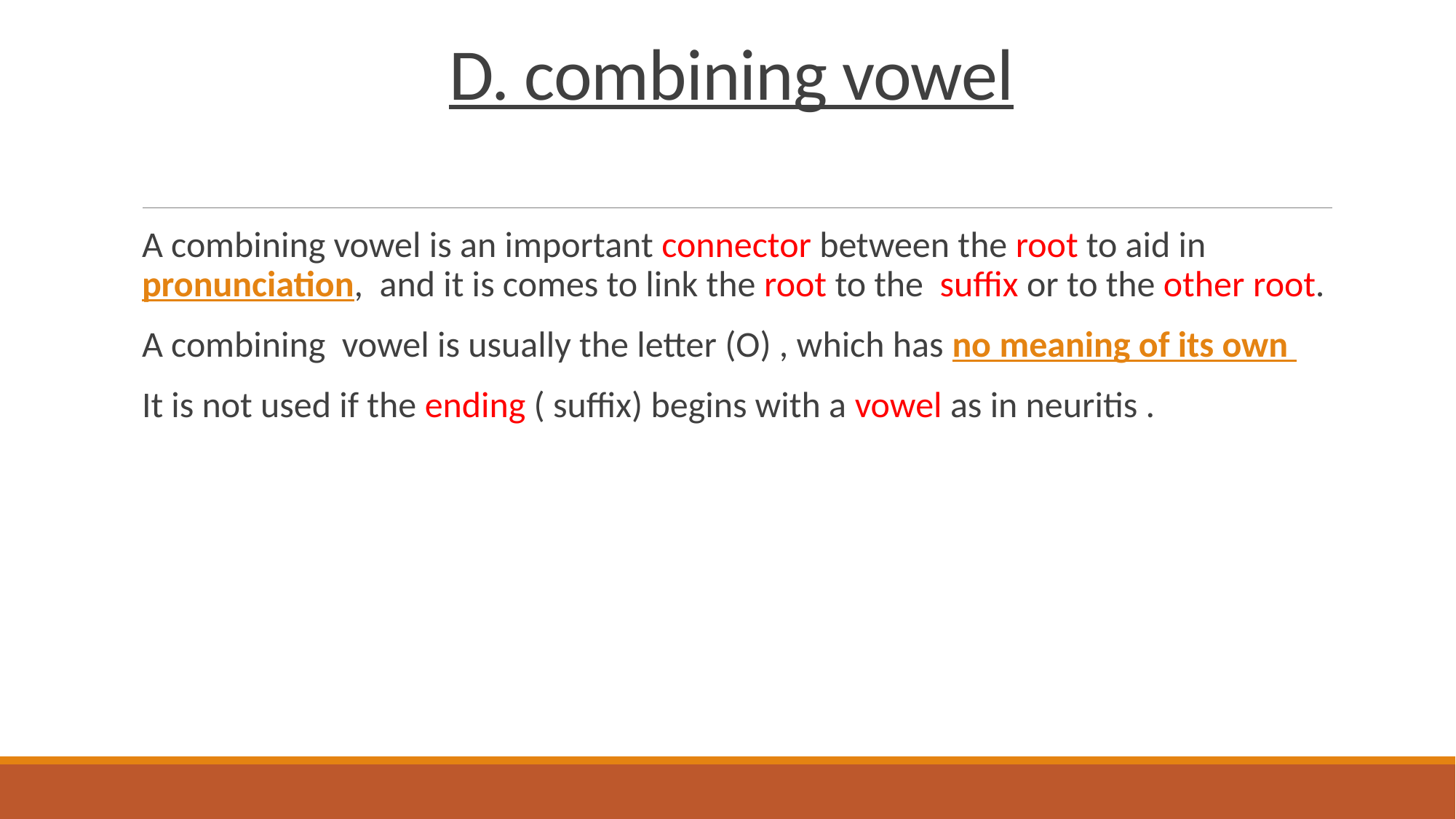

# D. combining vowel
A combining vowel is an important connector between the root to aid in pronunciation,  and it is comes to link the root to the  suffix or to the other root.
A combining  vowel is usually the letter (O) , which has no meaning of its own
It is not used if the ending ( suffix) begins with a vowel as in neuritis .